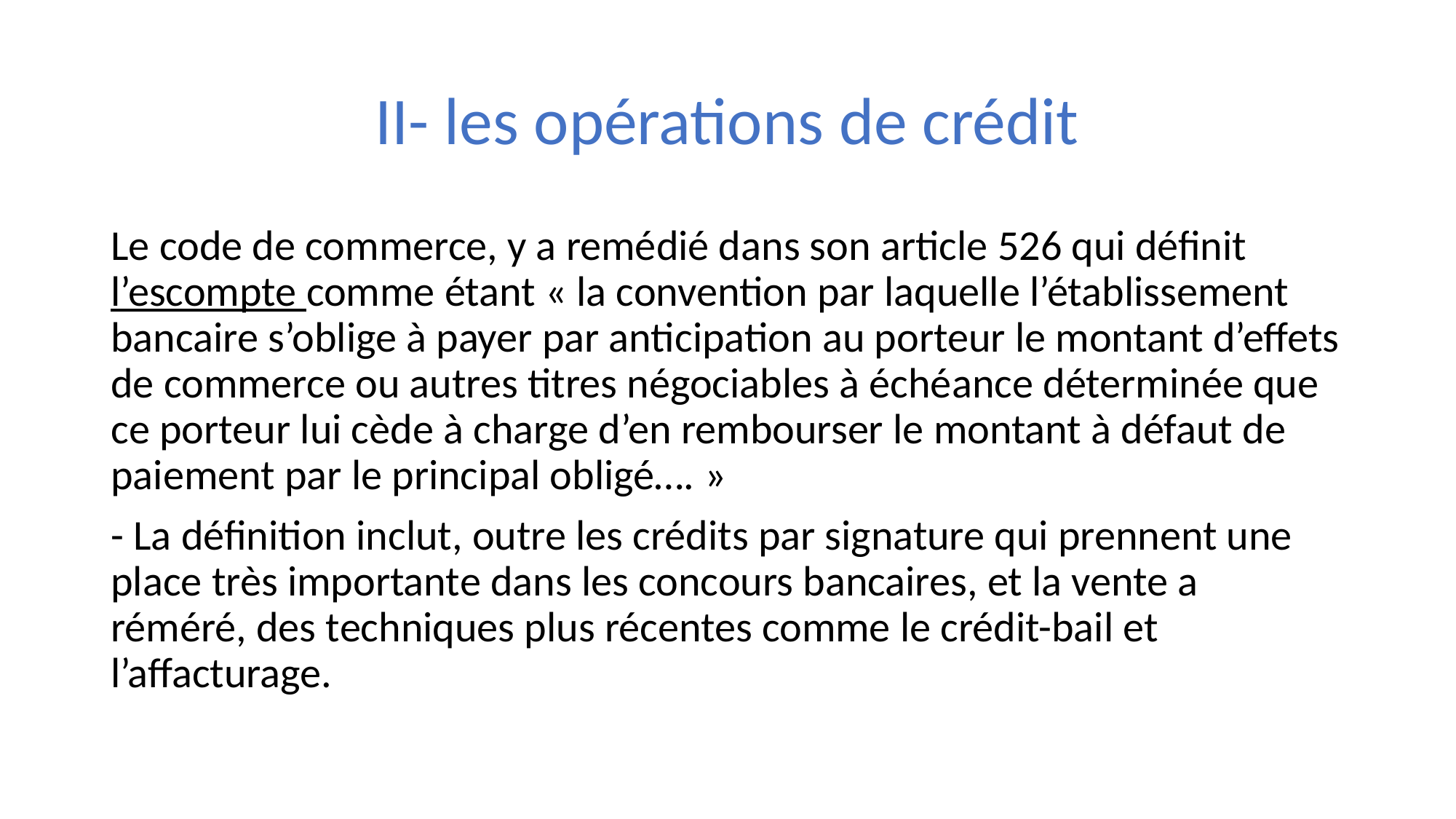

# II- les opérations de crédit
Le code de commerce, y a remédié dans son article 526 qui définit l’escompte comme étant « la convention par laquelle l’établissement bancaire s’oblige à payer par anticipation au porteur le montant d’effets de commerce ou autres titres négociables à échéance déterminée que ce porteur lui cède à charge d’en rembourser le montant à défaut de paiement par le principal obligé…. »
- La définition inclut, outre les crédits par signature qui prennent une place très importante dans les concours bancaires, et la vente a réméré, des techniques plus récentes comme le crédit-bail et l’affacturage.